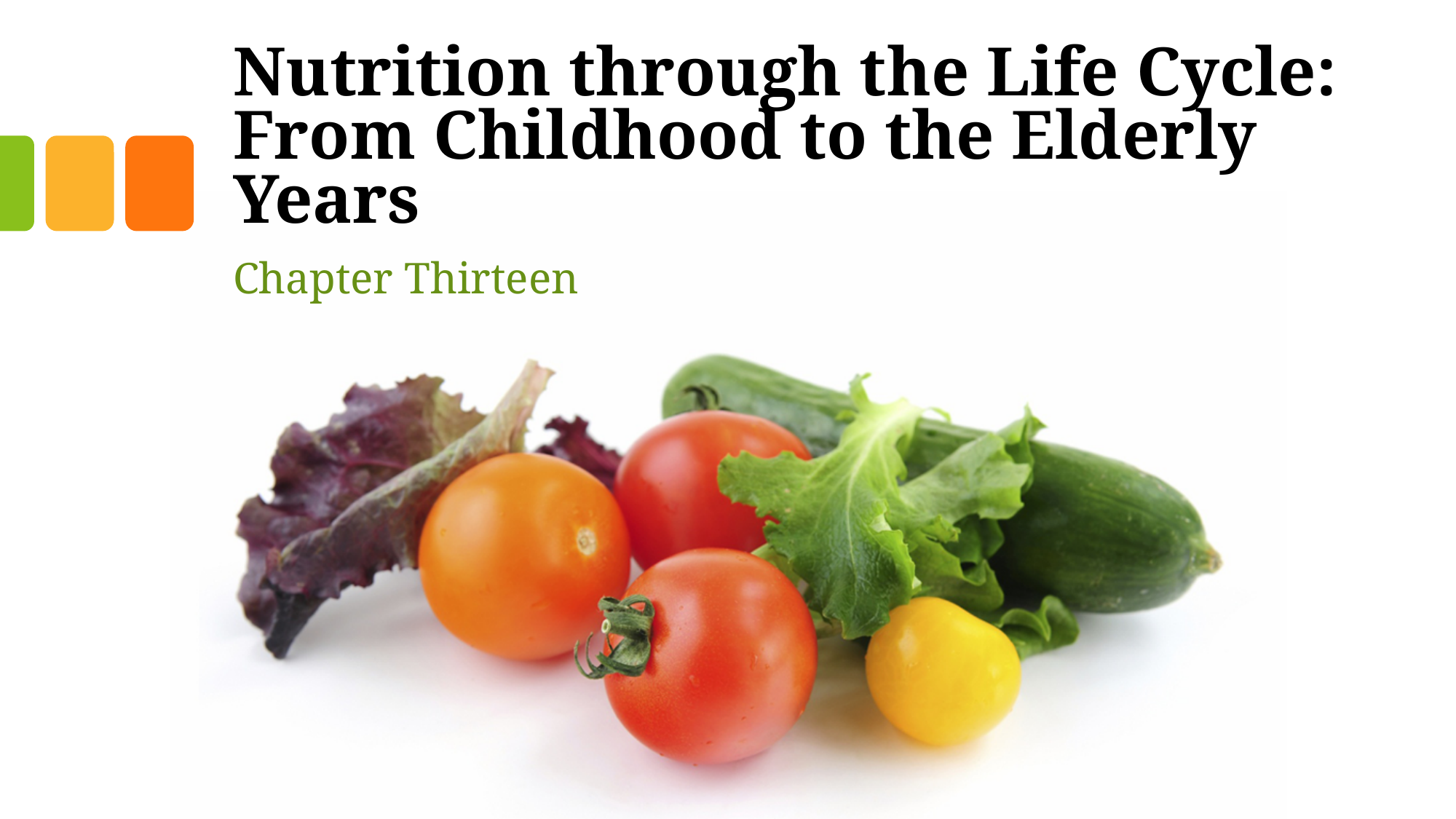

# Nutrition through the Life Cycle: From Childhood to the Elderly Years
Chapter Thirteen